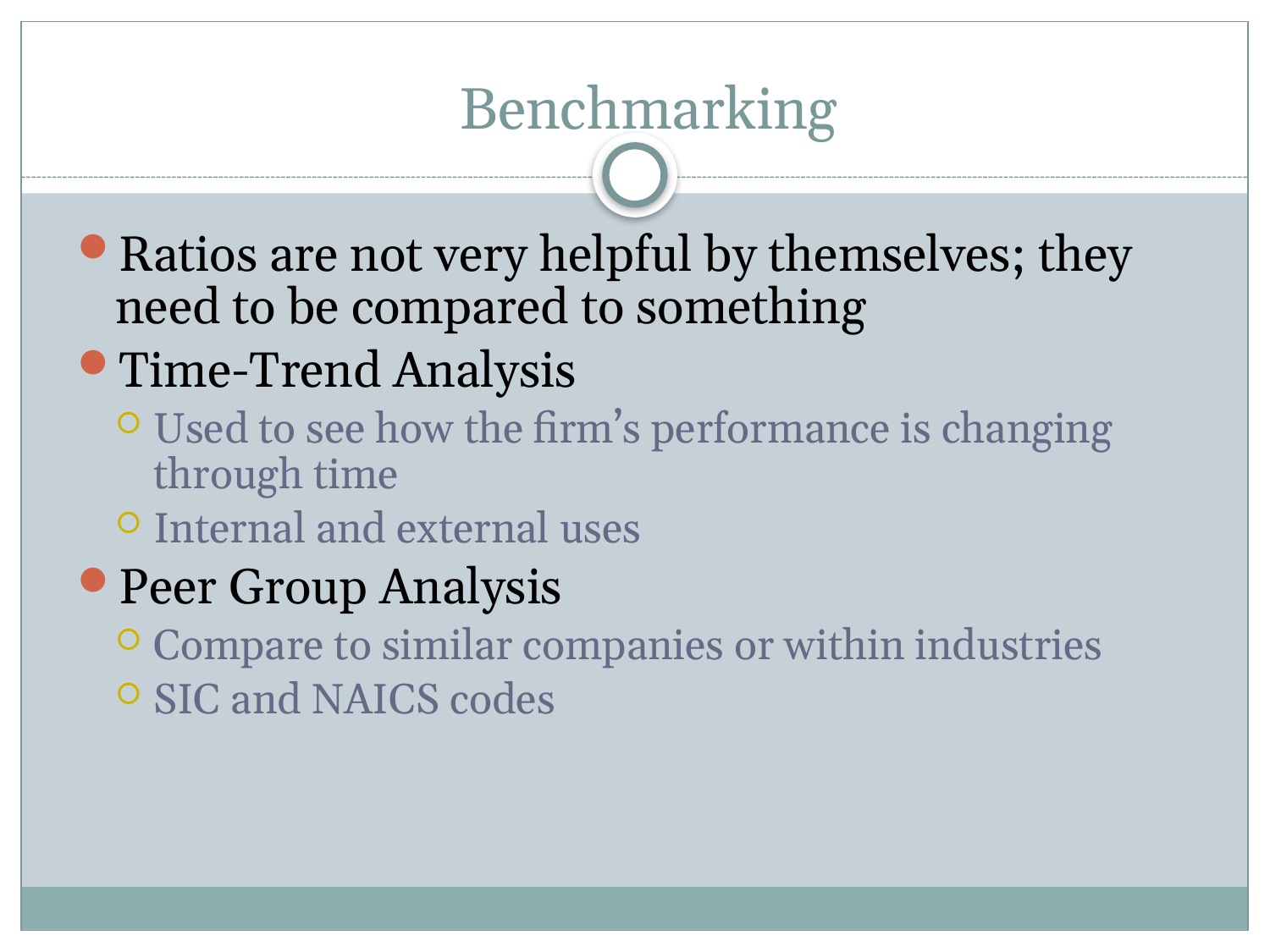

# Benchmarking
Ratios are not very helpful by themselves; they need to be compared to something
Time-Trend Analysis
Used to see how the firm’s performance is changing through time
Internal and external uses
Peer Group Analysis
Compare to similar companies or within industries
SIC and NAICS codes